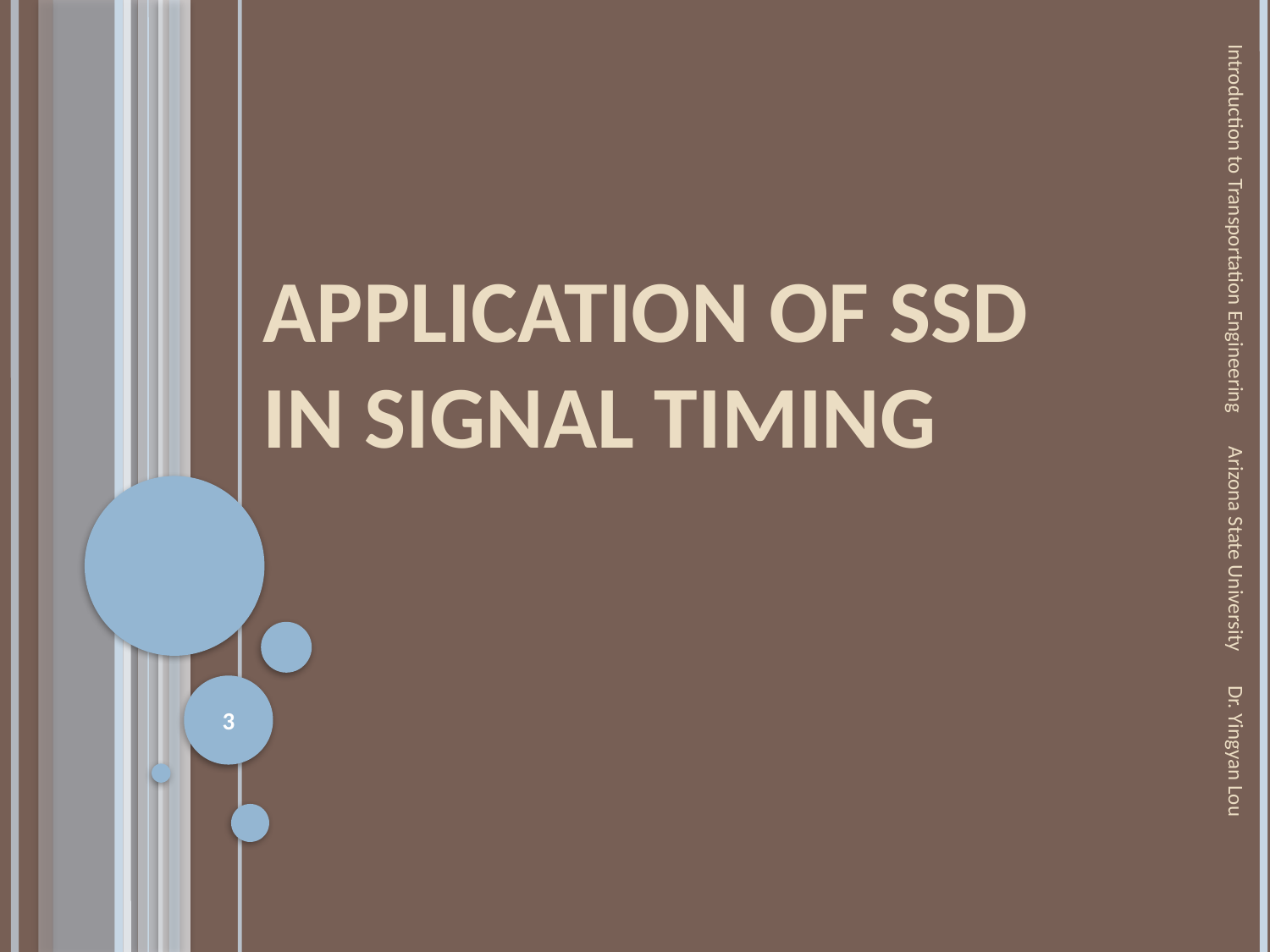

# Application of SSD in Signal Timing
Introduction to Transportation Engineering       Arizona State University       Dr. Yingyan Lou
3